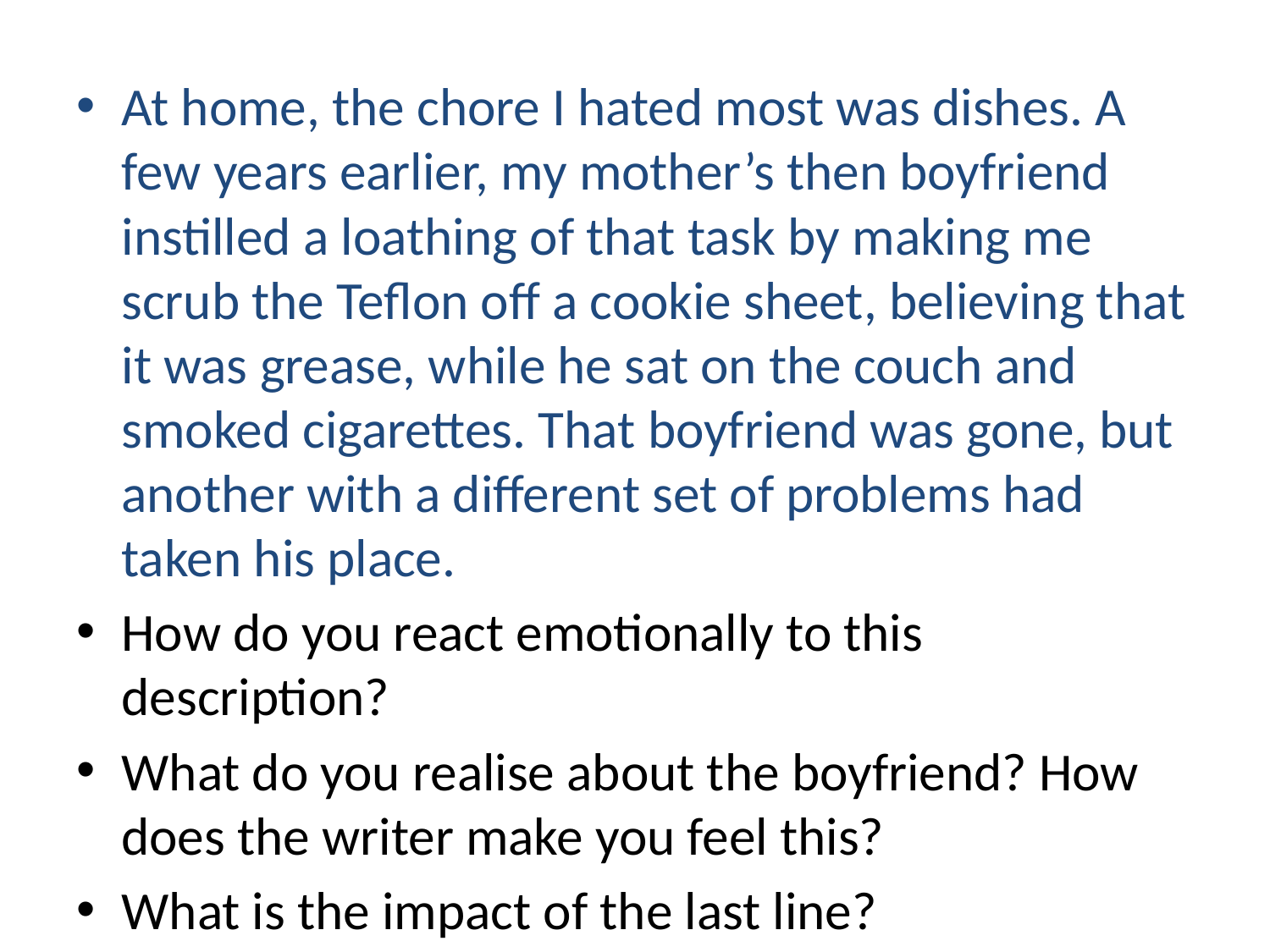

At home, the chore I hated most was dishes. A few years earlier, my mother’s then boyfriend instilled a loathing of that task by making me scrub the Teflon off a cookie sheet, believing that it was grease, while he sat on the couch and smoked cigarettes. That boyfriend was gone, but another with a different set of problems had taken his place.
How do you react emotionally to this description?
What do you realise about the boyfriend? How does the writer make you feel this?
What is the impact of the last line?